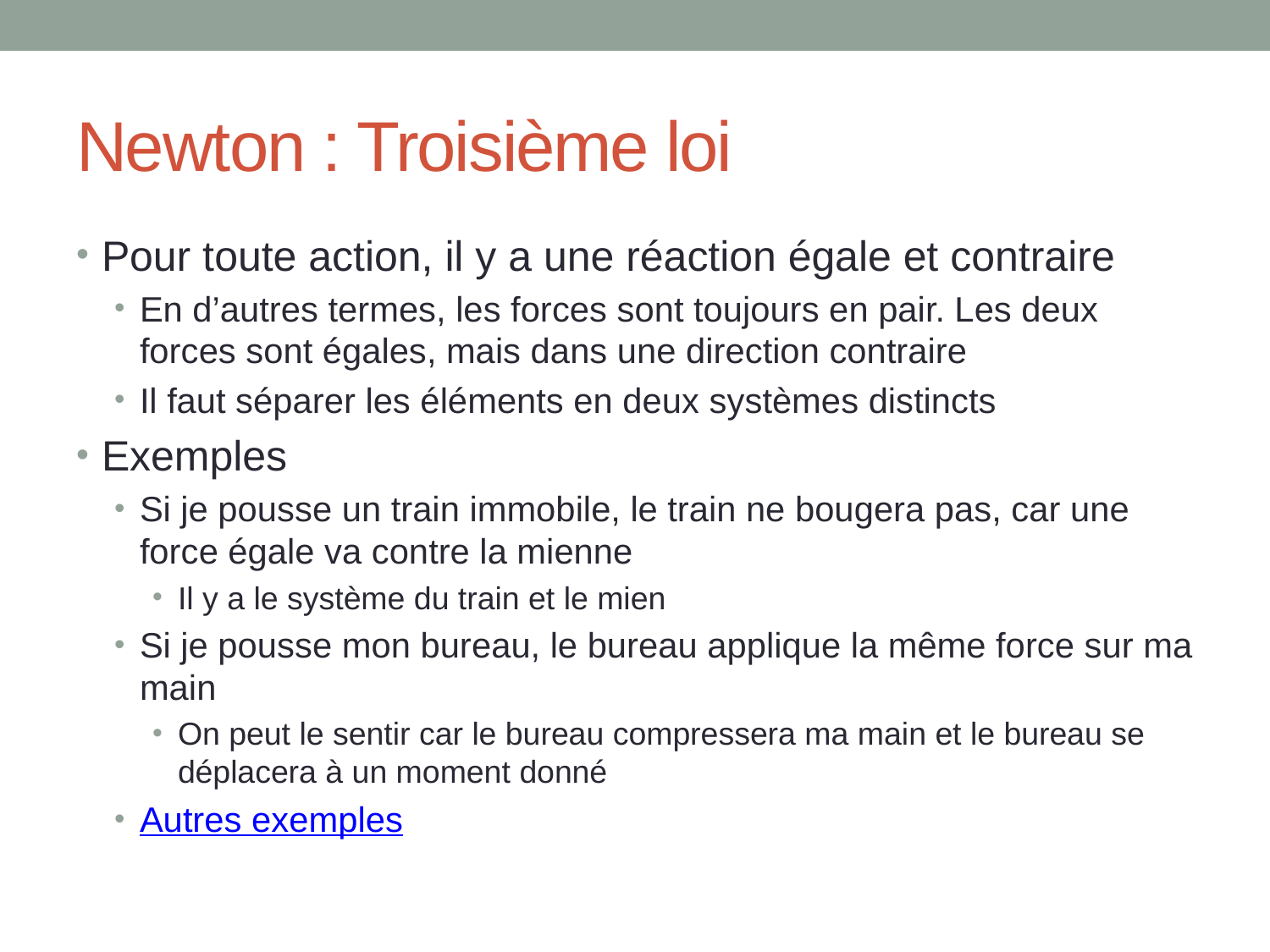

# Newton : Troisième loi
Pour toute action, il y a une réaction égale et contraire
En d’autres termes, les forces sont toujours en pair. Les deux forces sont égales, mais dans une direction contraire
Il faut séparer les éléments en deux systèmes distincts
Exemples
Si je pousse un train immobile, le train ne bougera pas, car une force égale va contre la mienne
Il y a le système du train et le mien
Si je pousse mon bureau, le bureau applique la même force sur ma main
On peut le sentir car le bureau compressera ma main et le bureau se déplacera à un moment donné
Autres exemples